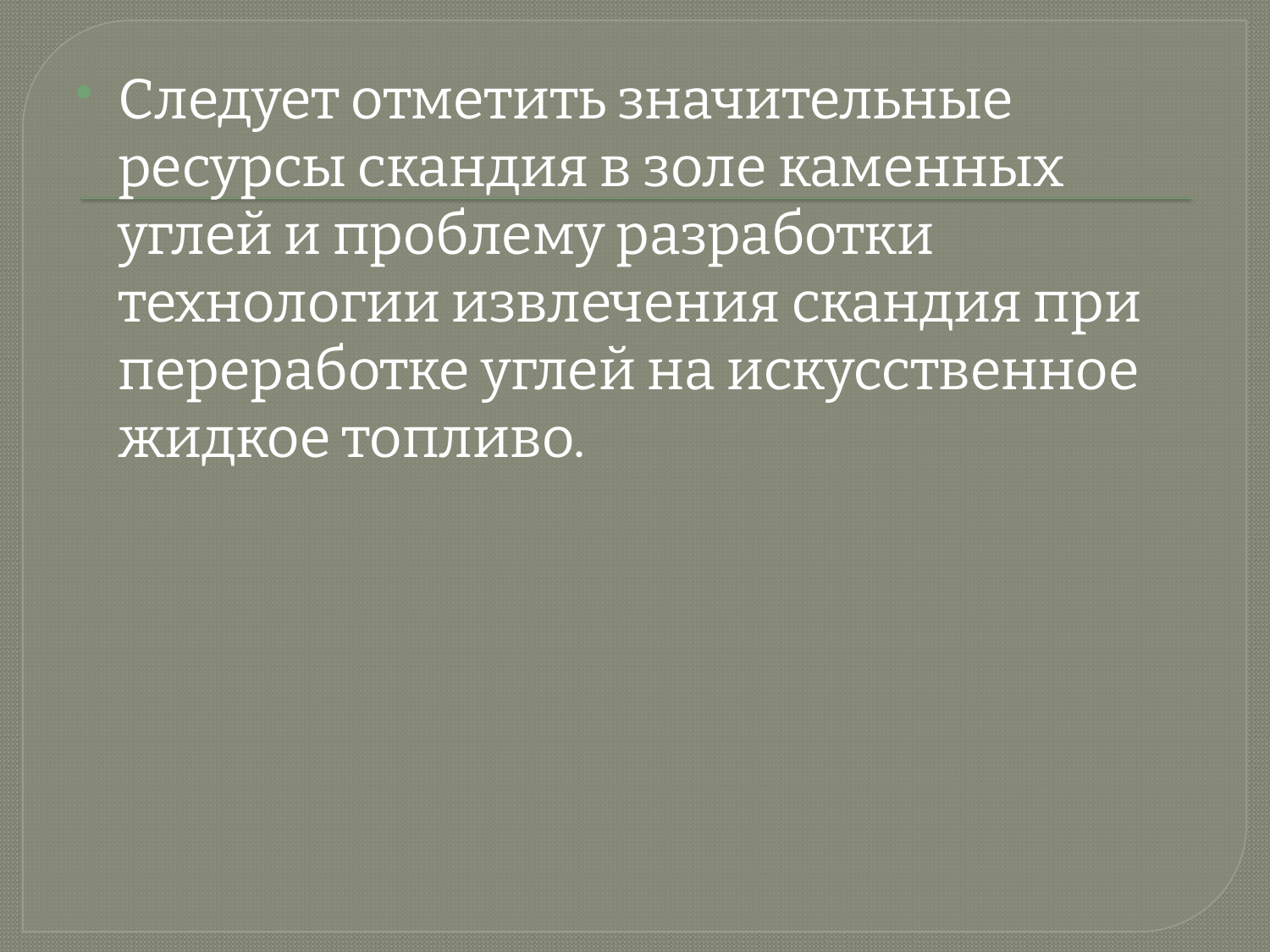

Следует отметить значительные ресурсы скандия в золе каменных углей и проблему разработки технологии извлечения скандия при переработке углей на искусственное жидкое топливо.